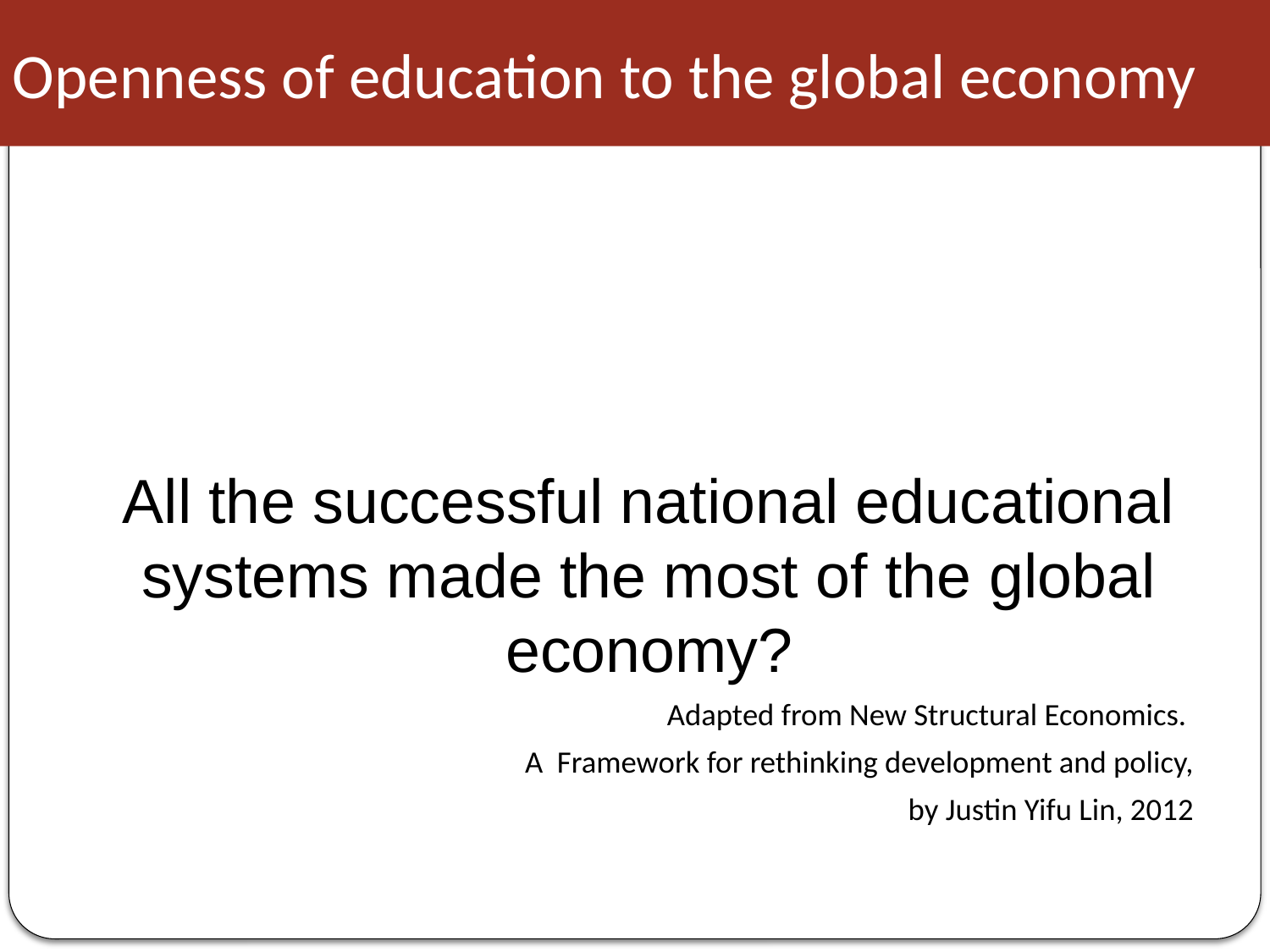

Openness of education to the global economy

All the successful national educational systems made the most of the global economy?
Adapted from New Structural Economics.
A  Framework for rethinking development and policy,
 by Justin Yifu Lin, 2012